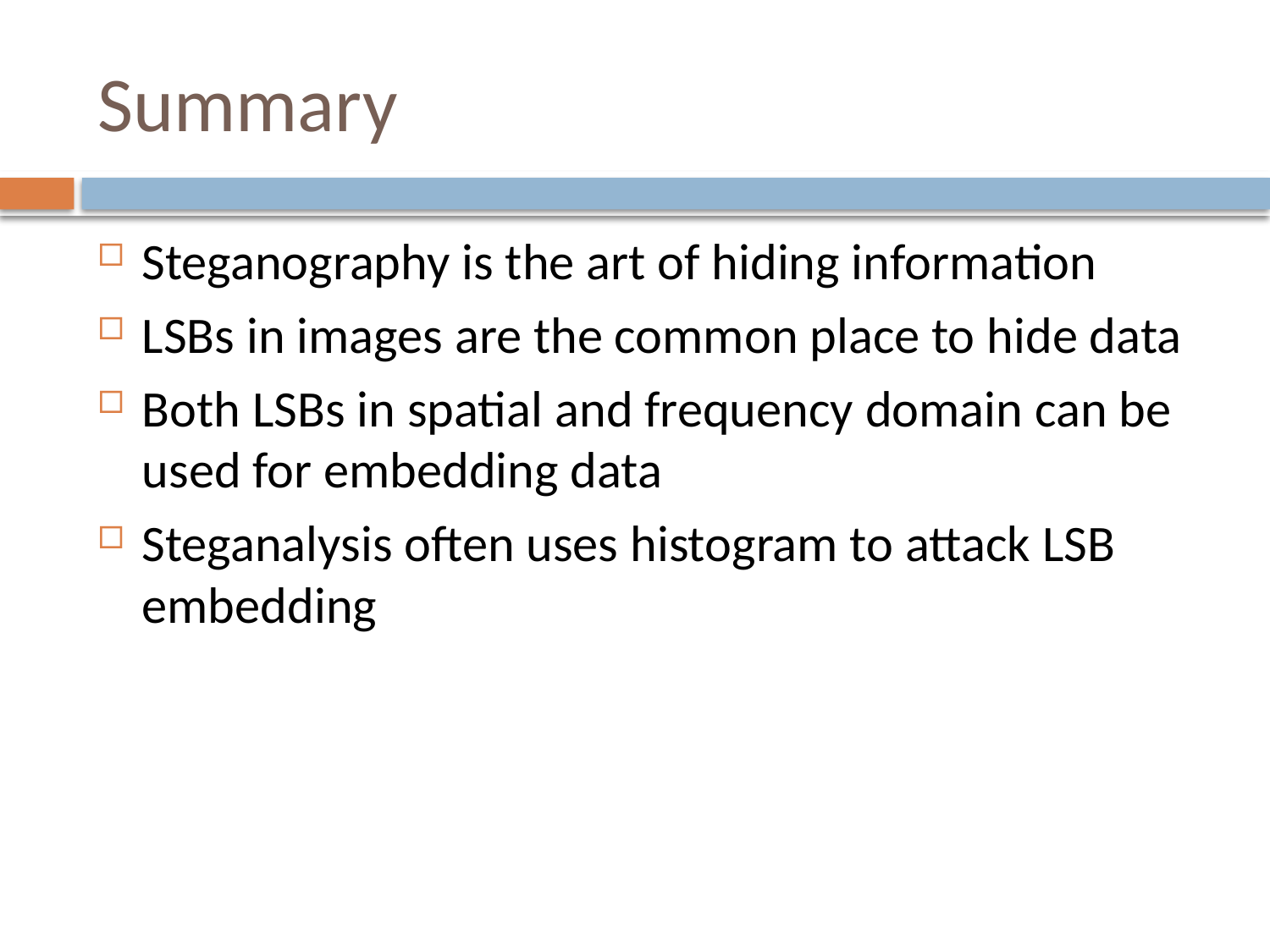

# Summary
Steganography is the art of hiding information
LSBs in images are the common place to hide data
Both LSBs in spatial and frequency domain can be used for embedding data
Steganalysis often uses histogram to attack LSB embedding